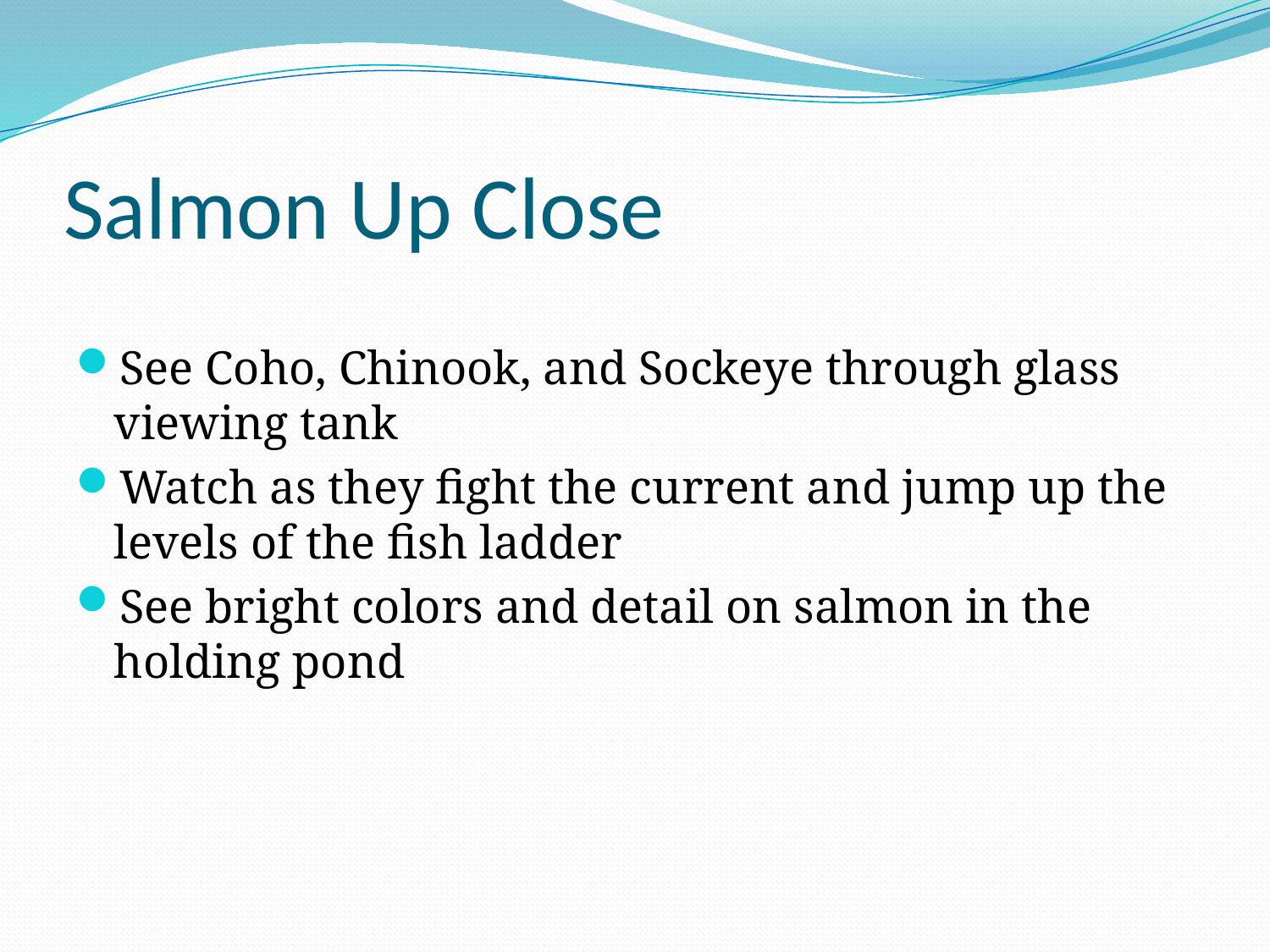

# Salmon Up Close

See Coho, Chinook, and Sockeye through glass viewing tank
Watch as they fight the current and jump up the levels of the fish ladder
See bright colors and detail on salmon in the holding pond